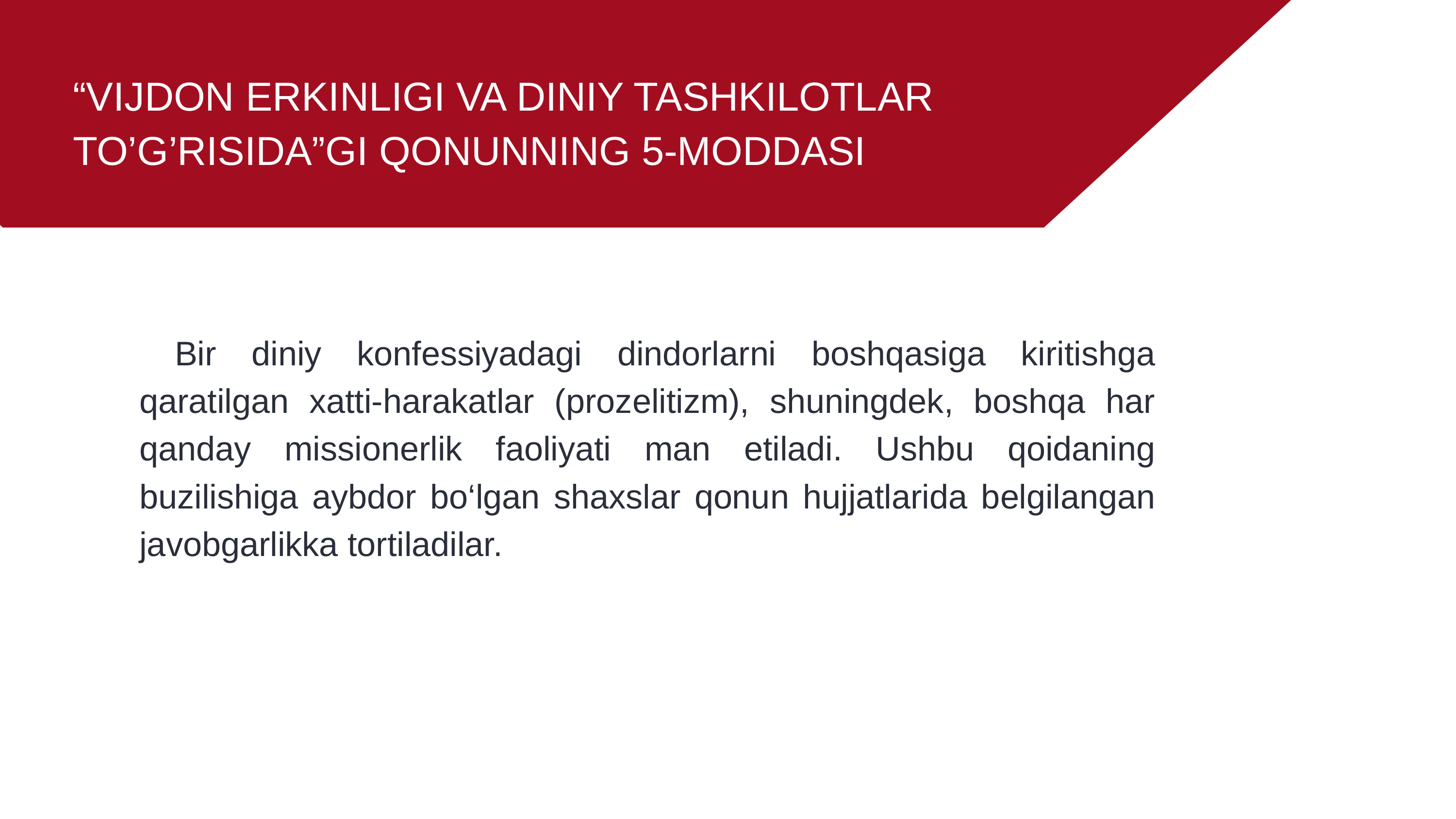

“VIJDON ERKINLIGI VA DINIY TASHKILOTLAR TO’G’RISIDA”GI QONUNNING 5-MODDASI
 Bir diniy konfessiyadagi dindorlarni boshqasiga kiritishga qaratilgan xatti-harakatlar (prozelitizm), shuningdek, boshqa har qanday missionerlik faoliyati man etiladi. Ushbu qoidaning buzilishiga aybdor bo‘lgan shaxslar qonun hujjatlarida belgilangan javobgarlikka tortiladilar.
TATU